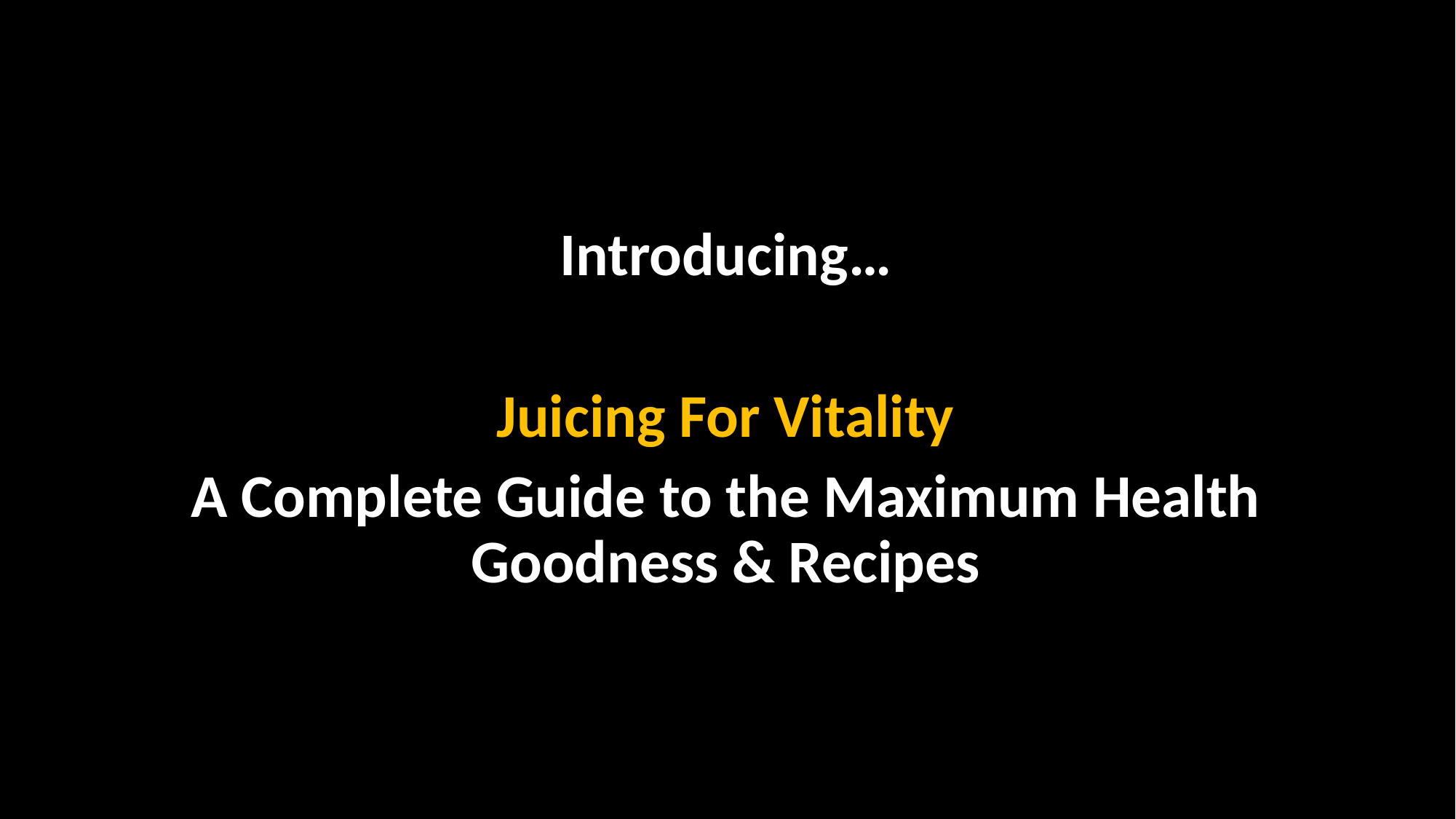

Introducing…

Juicing For Vitality
A Complete Guide to the Maximum Health Goodness & Recipes